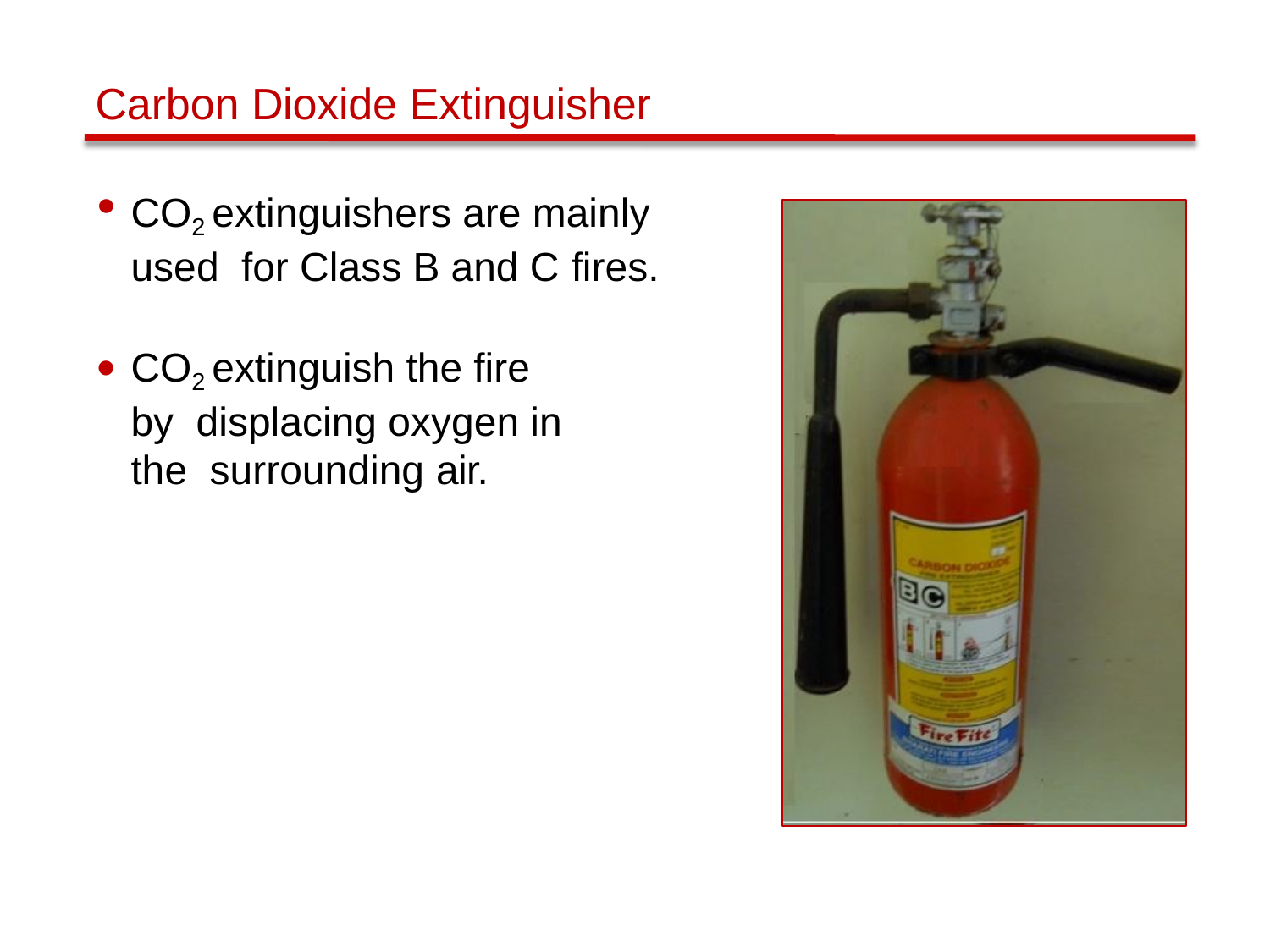

# Carbon Dioxide Extinguisher

CO2 extinguishers are mainly used  for Class B and C fires.

CO2 extinguish the fire by  displacing oxygen in the  surrounding air.